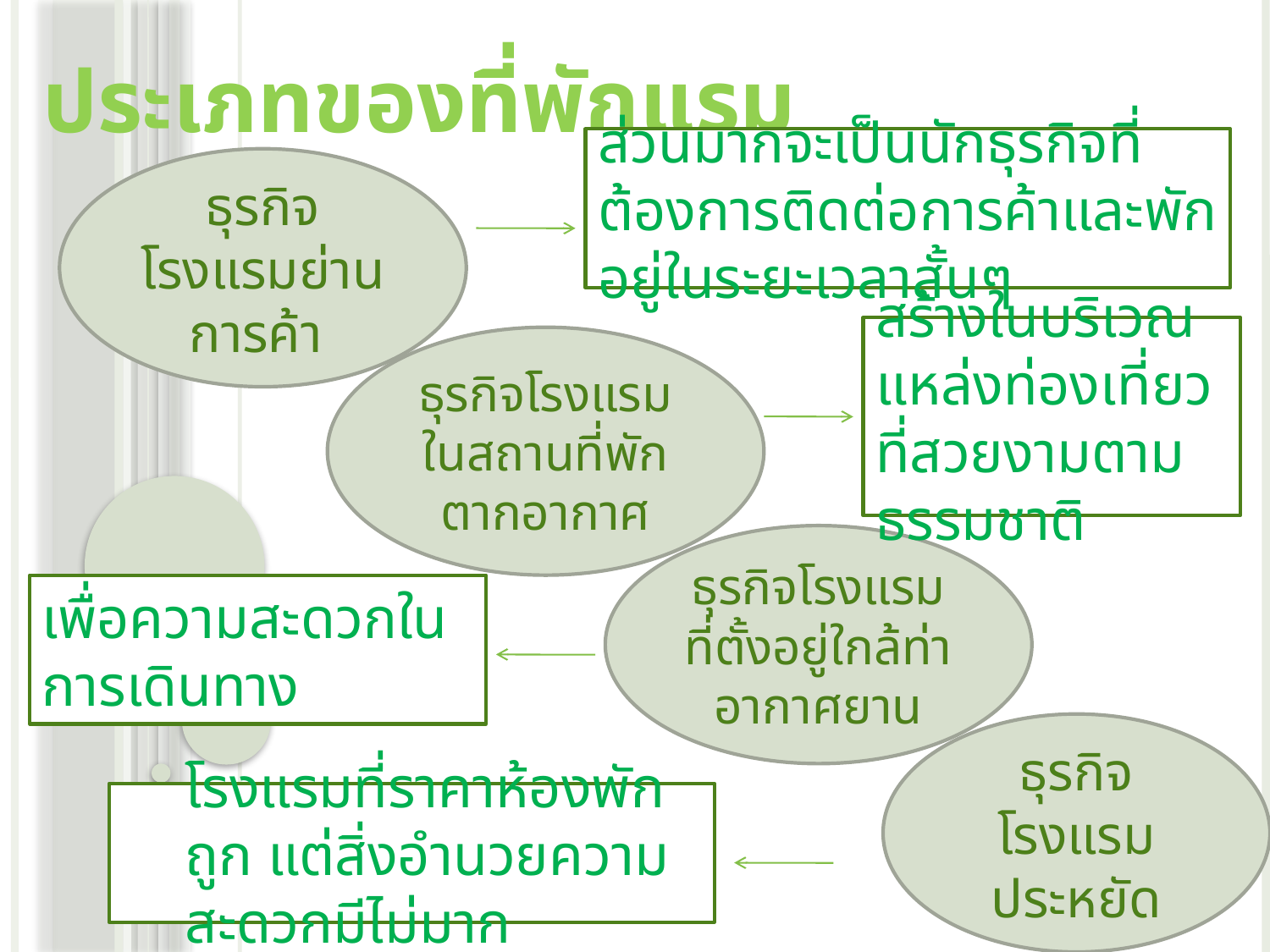

# ประเภทของที่พักแรม
ส่วนมากจะเป็นนักธุรกิจที่ต้องการติดต่อการค้าและพักอยู่ในระยะเวลาสั้นๆ
ธุรกิจโรงแรมย่านการค้า
สร้างในบริเวณแหล่งท่องเที่ยวที่สวยงามตามธรรมชาติ
ธุรกิจโรงแรมในสถานที่พักตากอากาศ
ธุรกิจโรงแรมที่ตั้งอยู่ใกล้ท่าอากาศยาน
เพื่อความสะดวกในการเดินทาง
ธุรกิจโรงแรมประหยัด
โรงแรมที่ราคาห้องพักถูก แต่สิ่งอำนวยความสะดวกมีไม่มาก